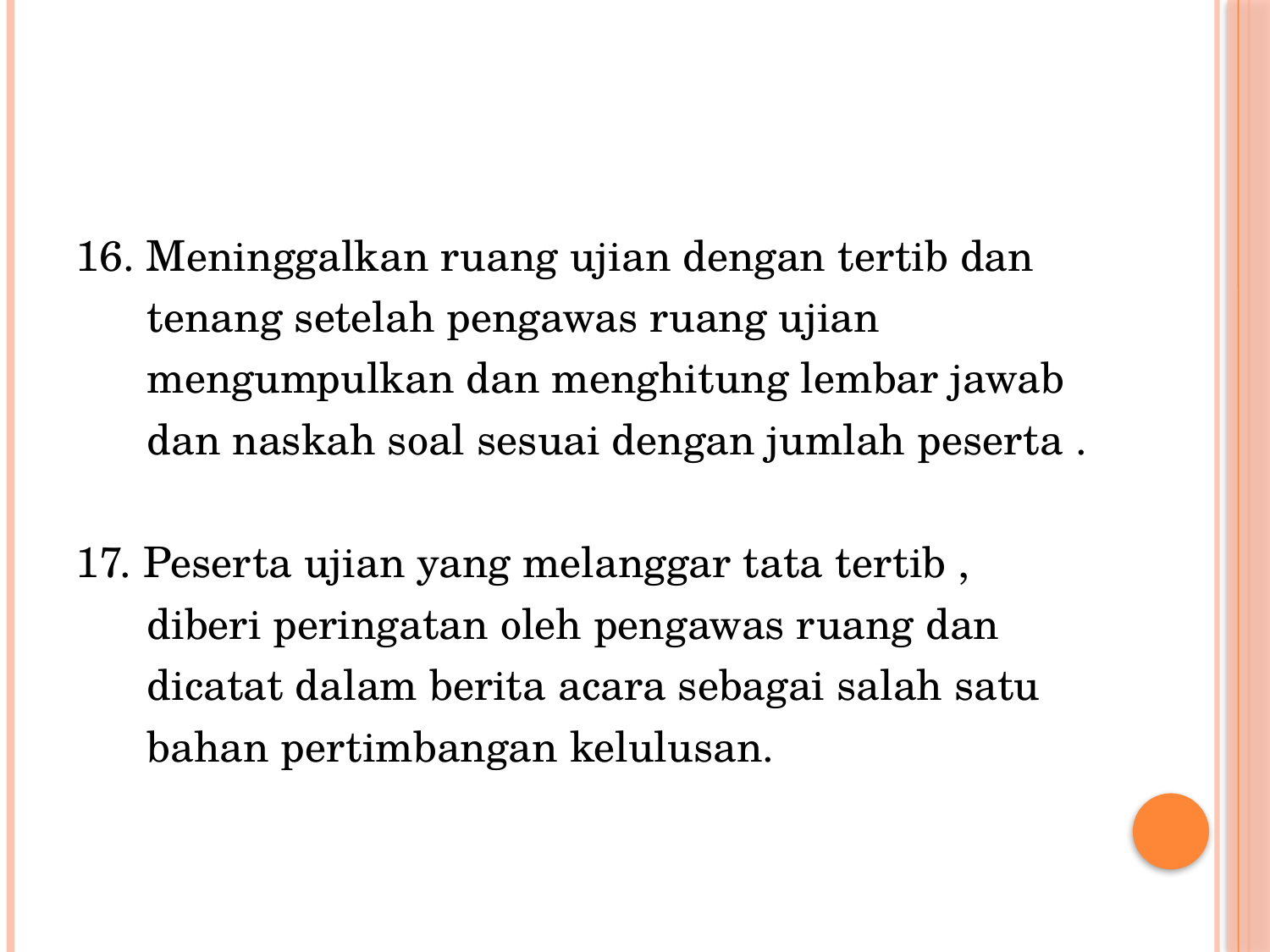

#
16. Meninggalkan ruang ujian dengan tertib dan
      tenang setelah pengawas ruang ujian
      mengumpulkan dan menghitung lembar jawab
      dan naskah soal sesuai dengan jumlah peserta .

17. Peserta ujian yang melanggar tata tertib ,
      diberi peringatan oleh pengawas ruang dan
      dicatat dalam berita acara sebagai salah satu
      bahan pertimbangan kelulusan.